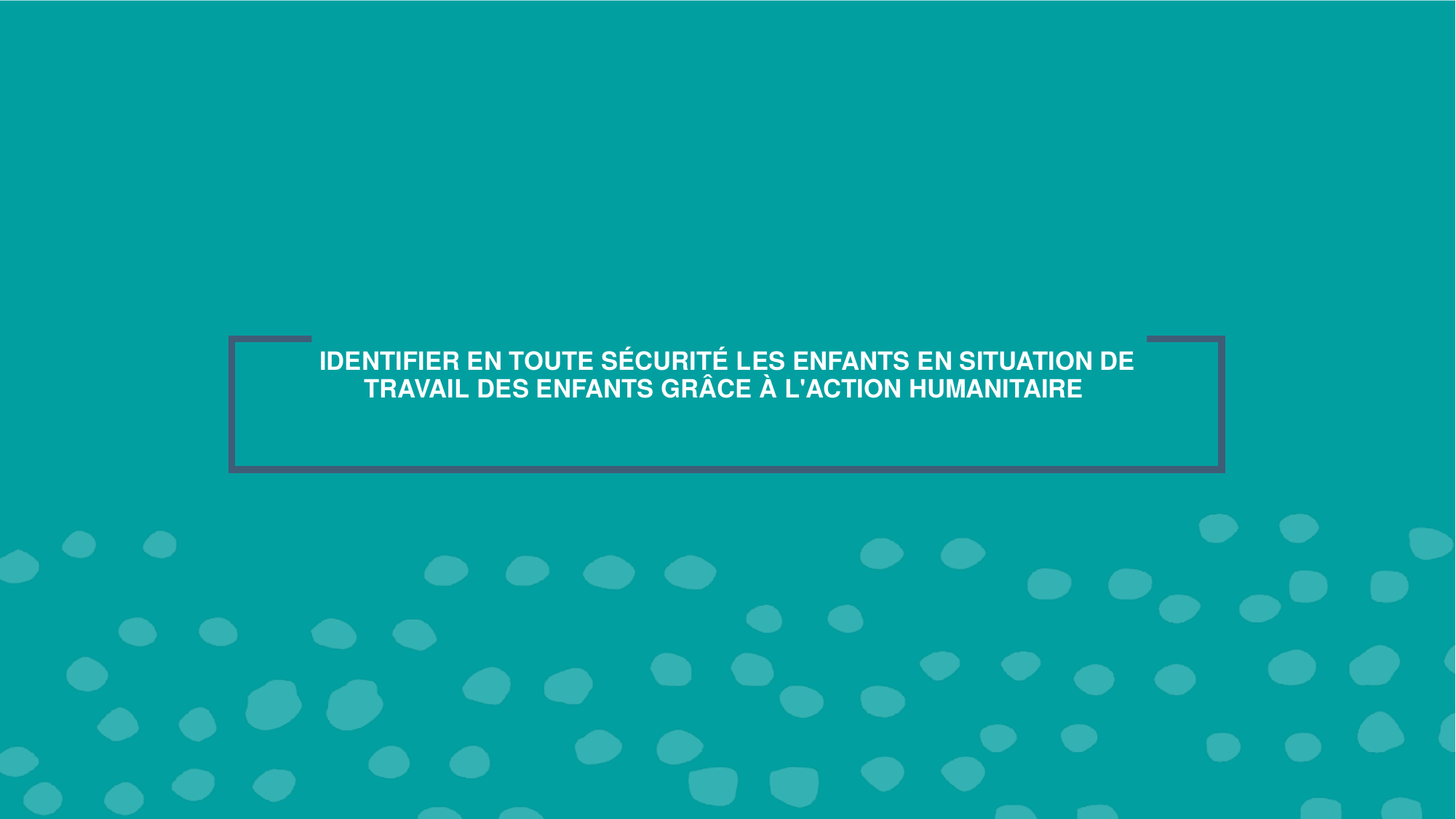

# IDENTIFIER EN TOUTE SÉCURITÉ LES ENFANTS EN SITUATION DE TRAVAIL DES ENFANTS GRÂCE À L'ACTION HUMANITAIRE